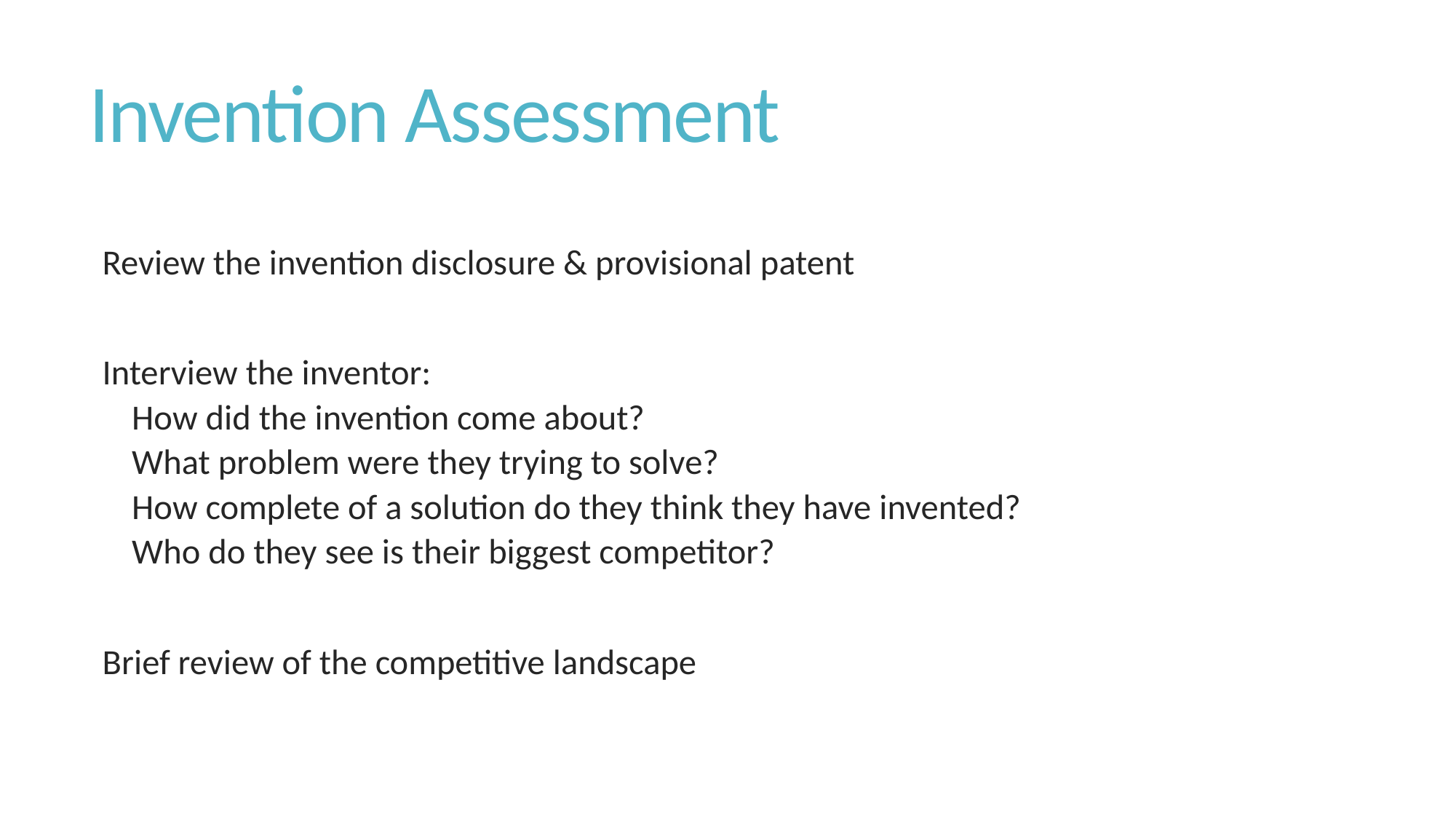

# Invention Assessment
Review the invention disclosure & provisional patent

Interview the inventor:
How did the invention come about?
What problem were they trying to solve?
How complete of a solution do they think they have invented?
Who do they see is their biggest competitor?

Brief review of the competitive landscape